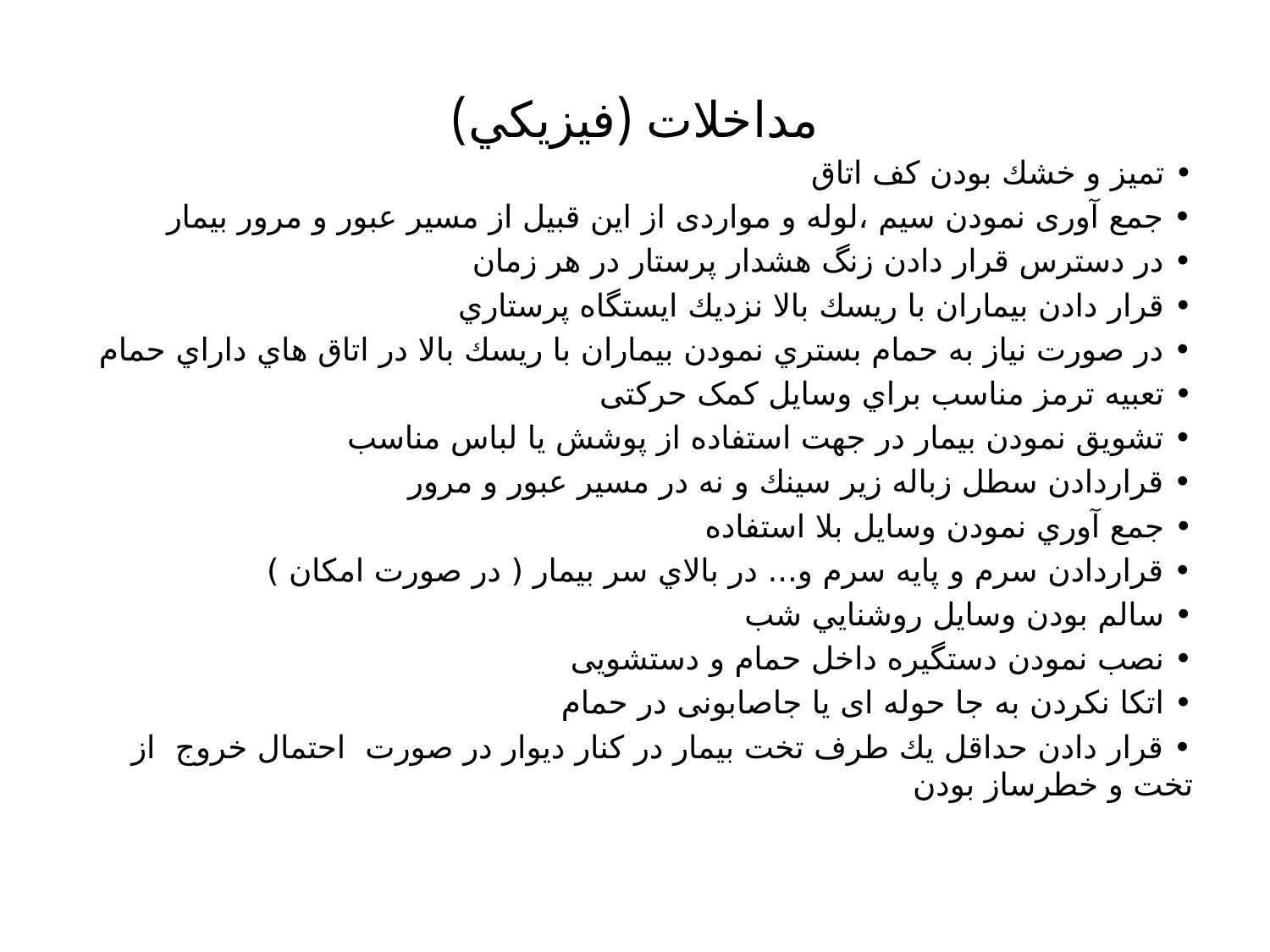

# مداخلات (فيزيكي)
• تميز و خشك بودن كف اتاق
• جمع آوری نمودن سیم ،لوله و مواردی از این قبیل از مسیر عبور و مرور بیمار
• در دسترس قرار دادن زنگ هشدار پرستار در هر زمان
• قرار دادن بيماران با ريسك بالا نزديك ايستگاه پرستاري
• در صورت نیاز به حمام بستري نمودن بيماران با ريسك بالا در اتاق هاي داراي حمام
• تعبيه ترمز مناسب براي وسايل کمک حرکتی
• تشويق نمودن بيمار در جهت استفاده از پوشش يا لباس مناسب
• قراردادن سطل زباله زير سينك و نه در مسير عبور و مرور
• جمع آوري نمودن وسايل بلا استفاده
• قراردادن سرم و پايه سرم و... در بالاي سر بیمار ( در صورت امکان )
• سالم بودن وسايل روشنايي شب
• نصب نمودن دستگیره داخل حمام و دستشویی
• اتكا نكردن به جا حوله ای یا جاصابونی در حمام
• قرار دادن حداقل يك طرف تخت بيمار در كنار ديوار در صورت  احتمال خروج  از تخت و خطرساز بودن